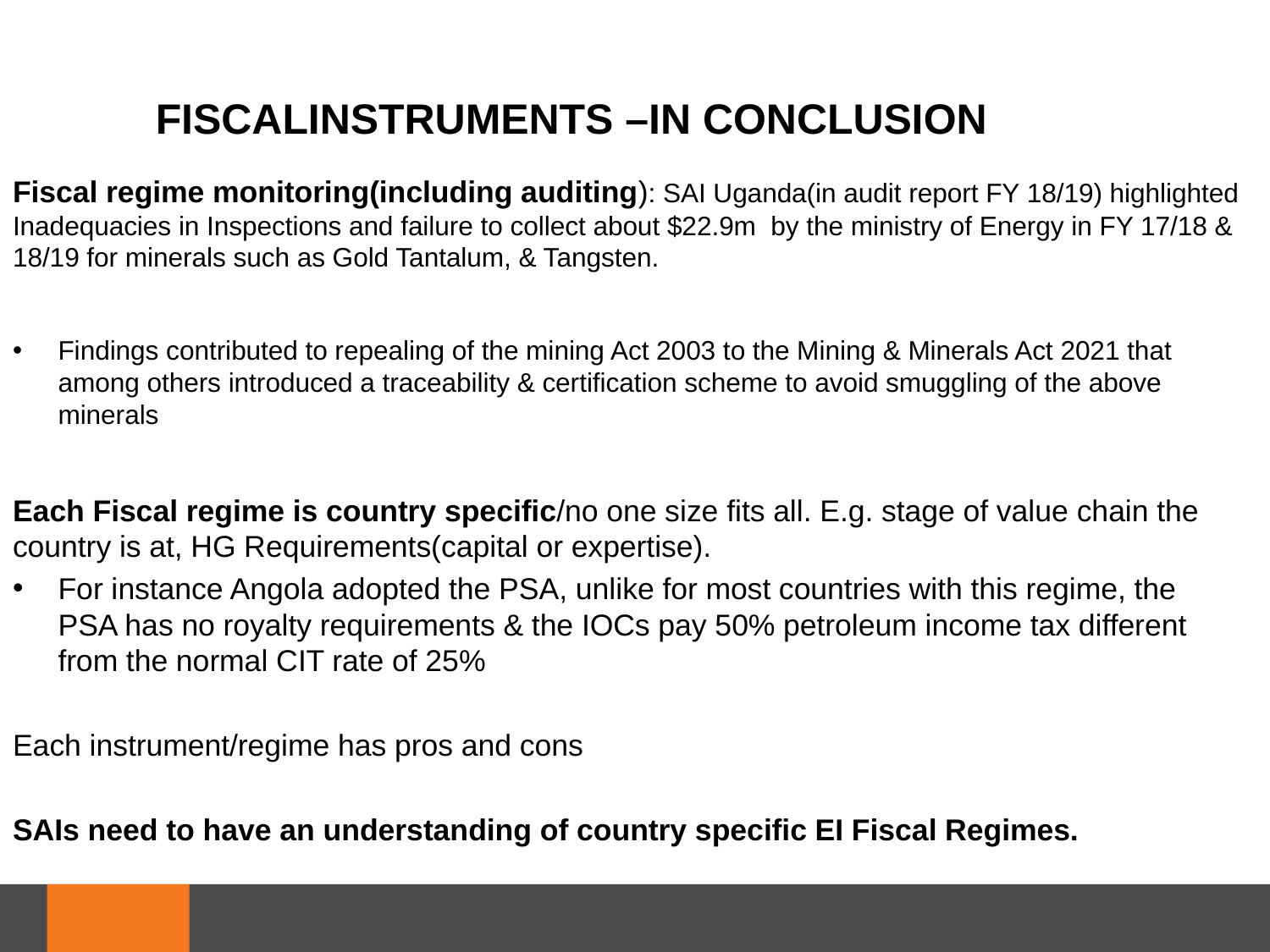

FISCALINSTRUMENTS –IN CONCLUSION
Fiscal regime monitoring(including auditing): SAI Uganda(in audit report FY 18/19) highlighted Inadequacies in Inspections and failure to collect about $22.9m  by the ministry of Energy in FY 17/18 & 18/19 for minerals such as Gold Tantalum, & Tangsten.

Findings contributed to repealing of the mining Act 2003 to the Mining & Minerals Act 2021 that among others introduced a traceability & certification scheme to avoid smuggling of the above minerals

Each Fiscal regime is country specific/no one size fits all. E.g. stage of value chain the country is at, HG Requirements(capital or expertise).
For instance Angola adopted the PSA, unlike for most countries with this regime, the  PSA has no royalty requirements & the IOCs pay 50% petroleum income tax different from the normal CIT rate of 25%

Each instrument/regime has pros and cons

SAIs need to have an understanding of country specific EI Fiscal Regimes.